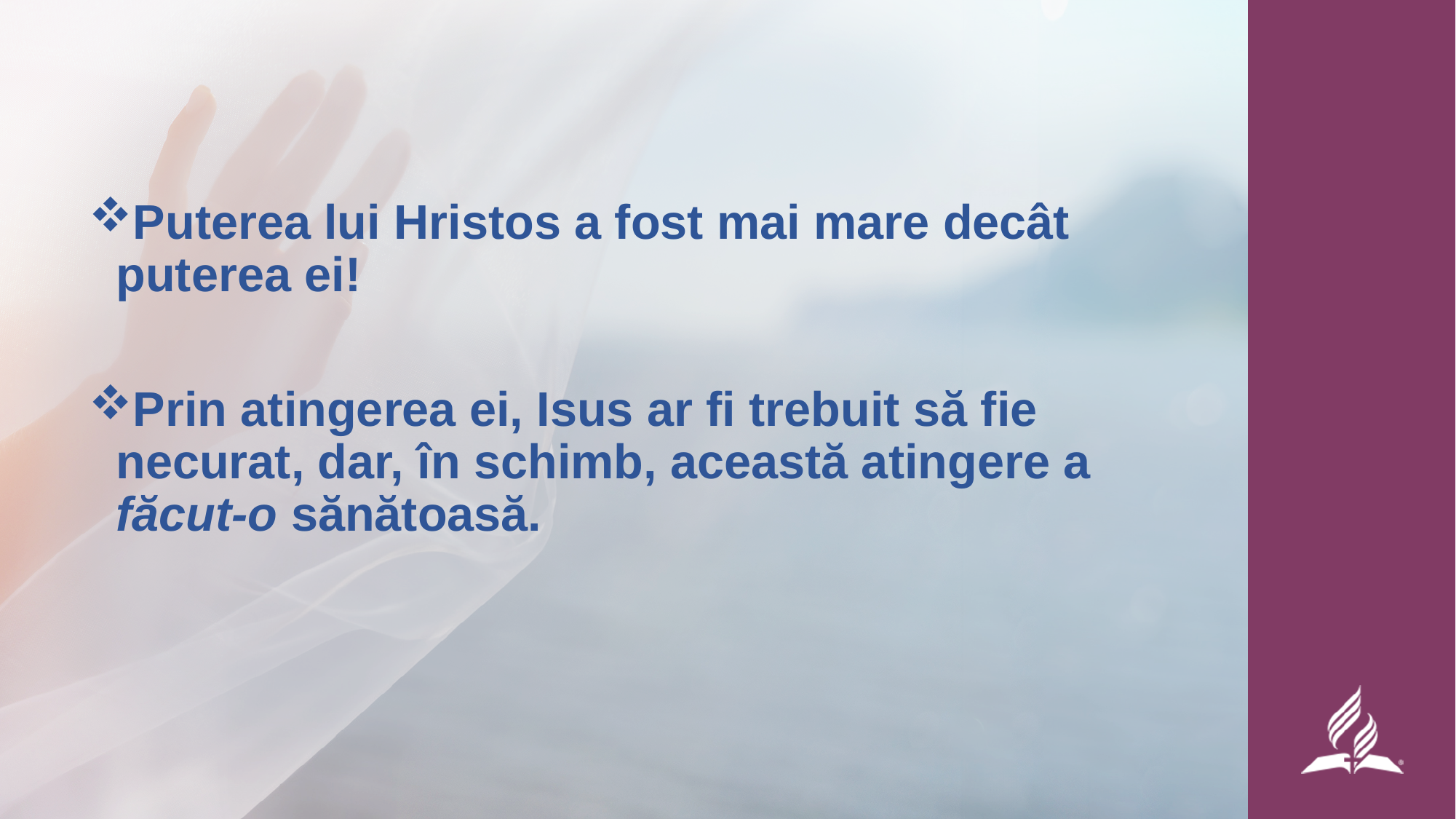

Puterea lui Hristos a fost mai mare decât puterea ei!

Prin atingerea ei, Isus ar fi trebuit să fie necurat, dar, în schimb, această atingere a făcut-o sănătoasă.